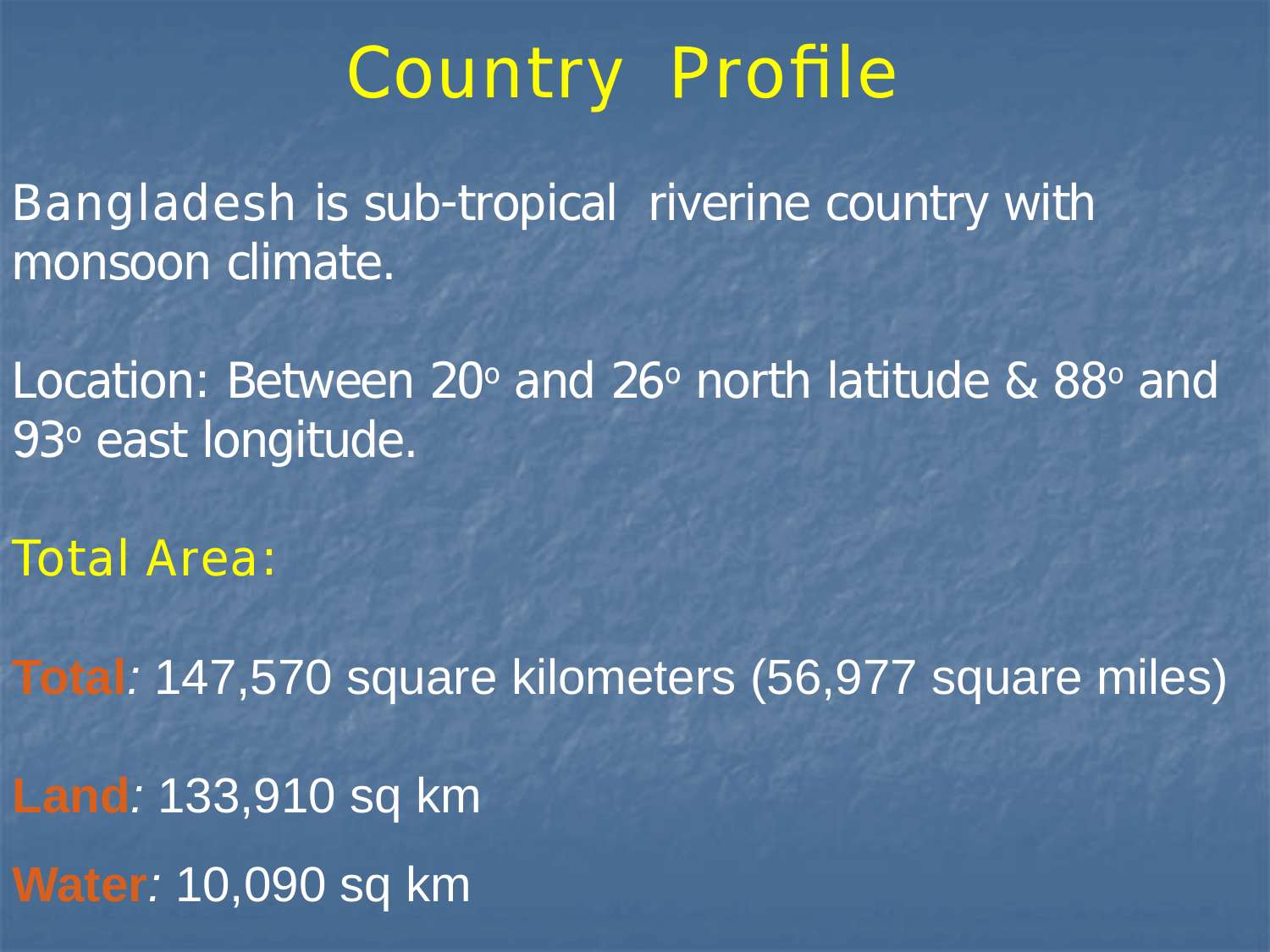

Country  Profile

Bangladesh is sub-tropical  riverine country with
monsoon climate.

Location: Between 20o and 26o north latitude & 88o and 93o east longitude.

Total Area:
Total: 147,570 square kilometers (56,977 square miles)
Land: 133,910 sq km
Water: 10,090 sq km